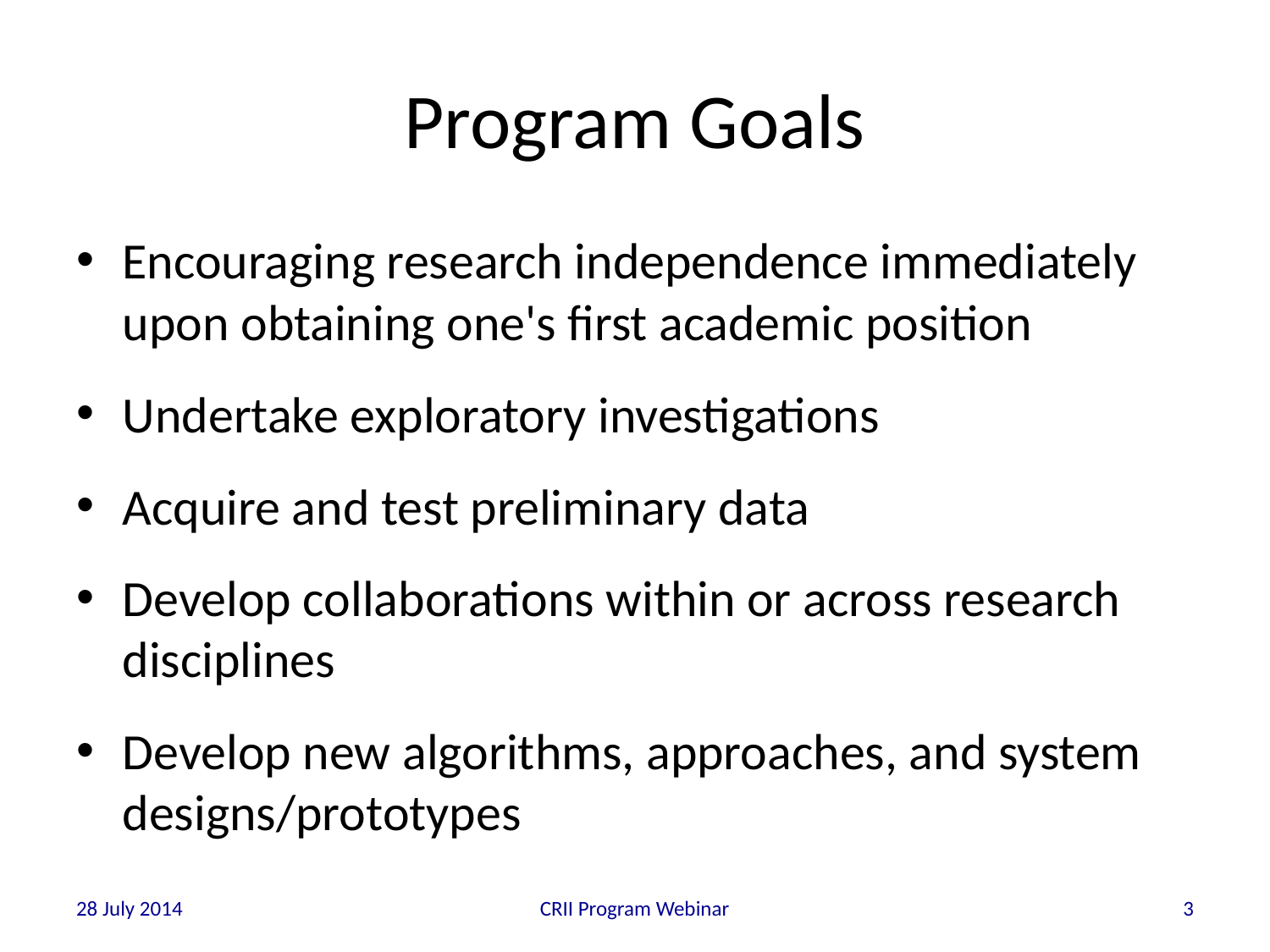

# Program Goals
Encouraging research independence immediately upon obtaining one's first academic position
Undertake exploratory investigations
Acquire and test preliminary data
Develop collaborations within or across research disciplines
Develop new algorithms, approaches, and system designs/prototypes
28 July 2014
CRII Program Webinar
3